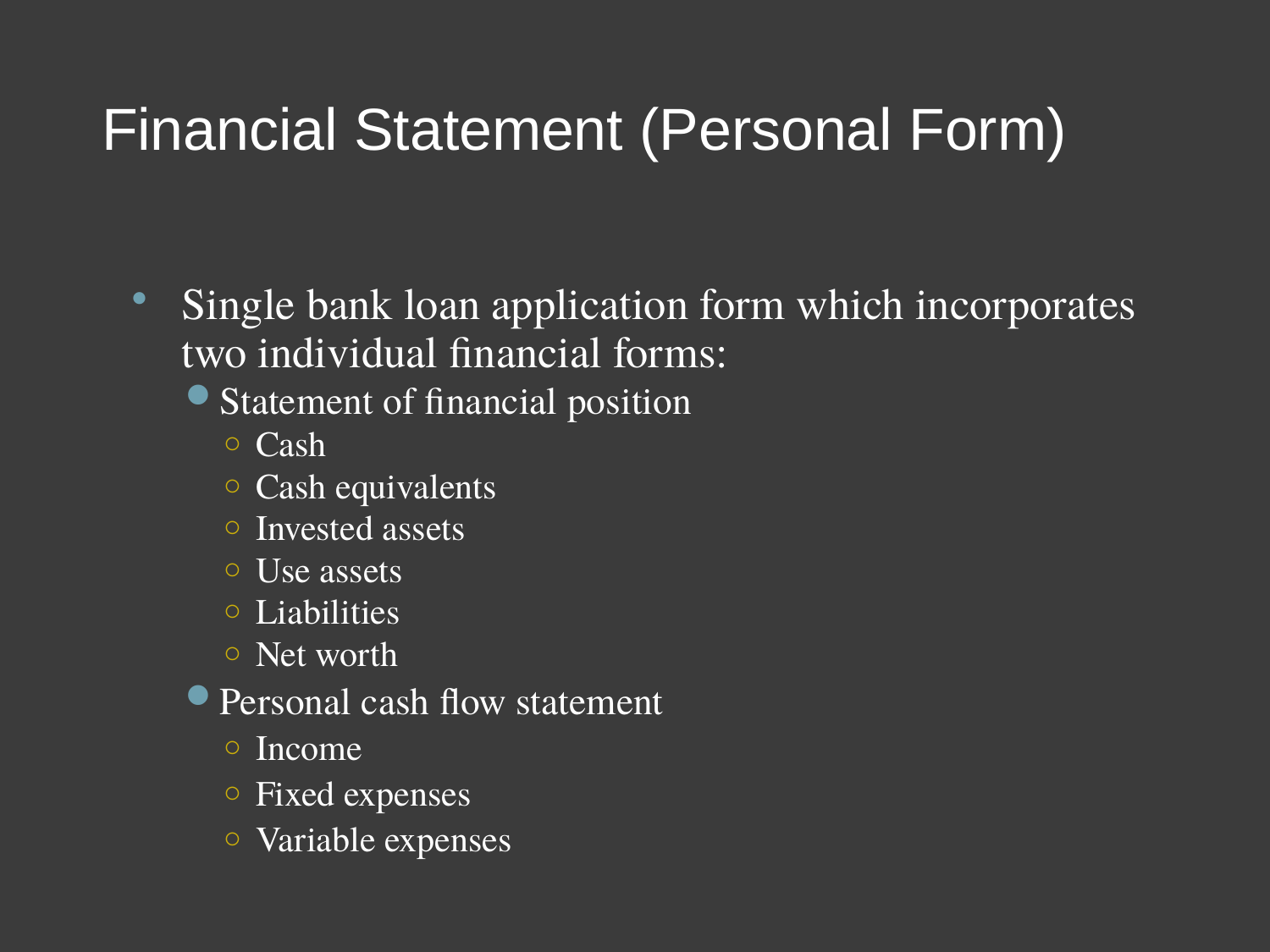

# Financial Statement (Personal Form)
Single bank loan application form which incorporates two individual financial forms:
Statement of financial position
Cash
Cash equivalents
Invested assets
Use assets
Liabilities
Net worth
Personal cash flow statement
Income
Fixed expenses
Variable expenses